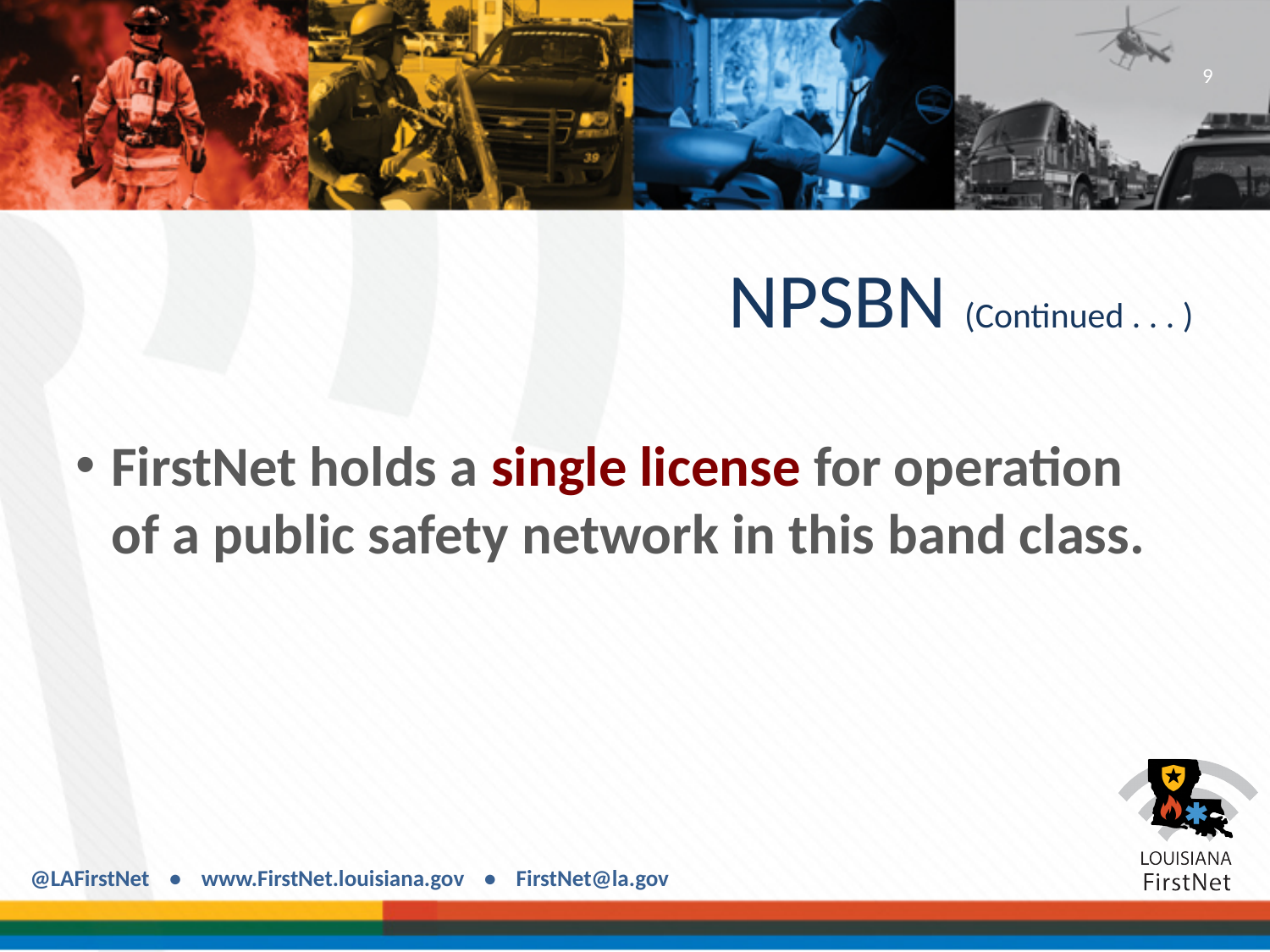

9
# NPSBN (Continued . . . )
FirstNet holds a single license for operation of a public safety network in this band class.